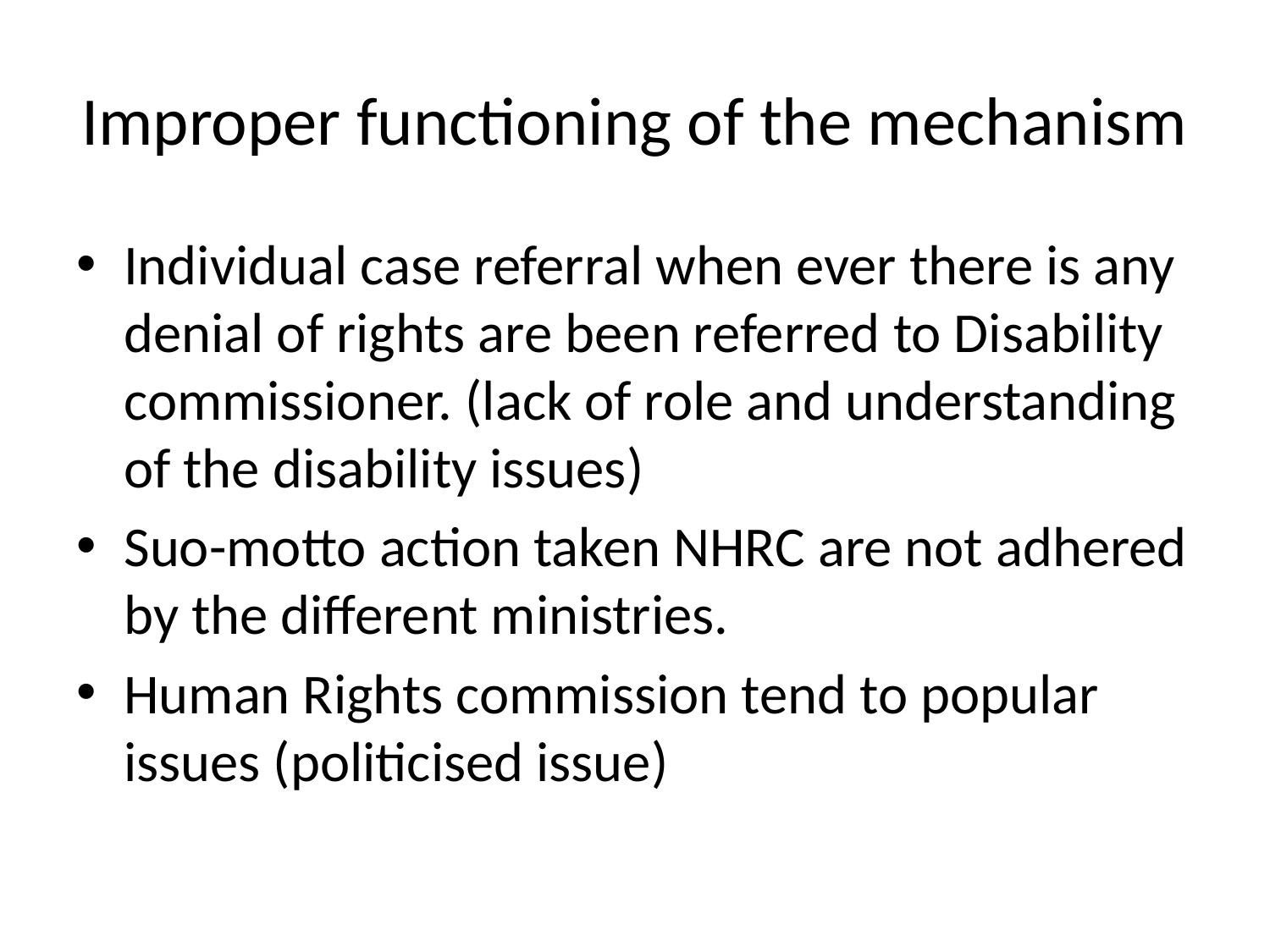

# Improper functioning of the mechanism
Individual case referral when ever there is any denial of rights are been referred to Disability commissioner. (lack of role and understanding of the disability issues)
Suo-motto action taken NHRC are not adhered by the different ministries.
Human Rights commission tend to popular issues (politicised issue)